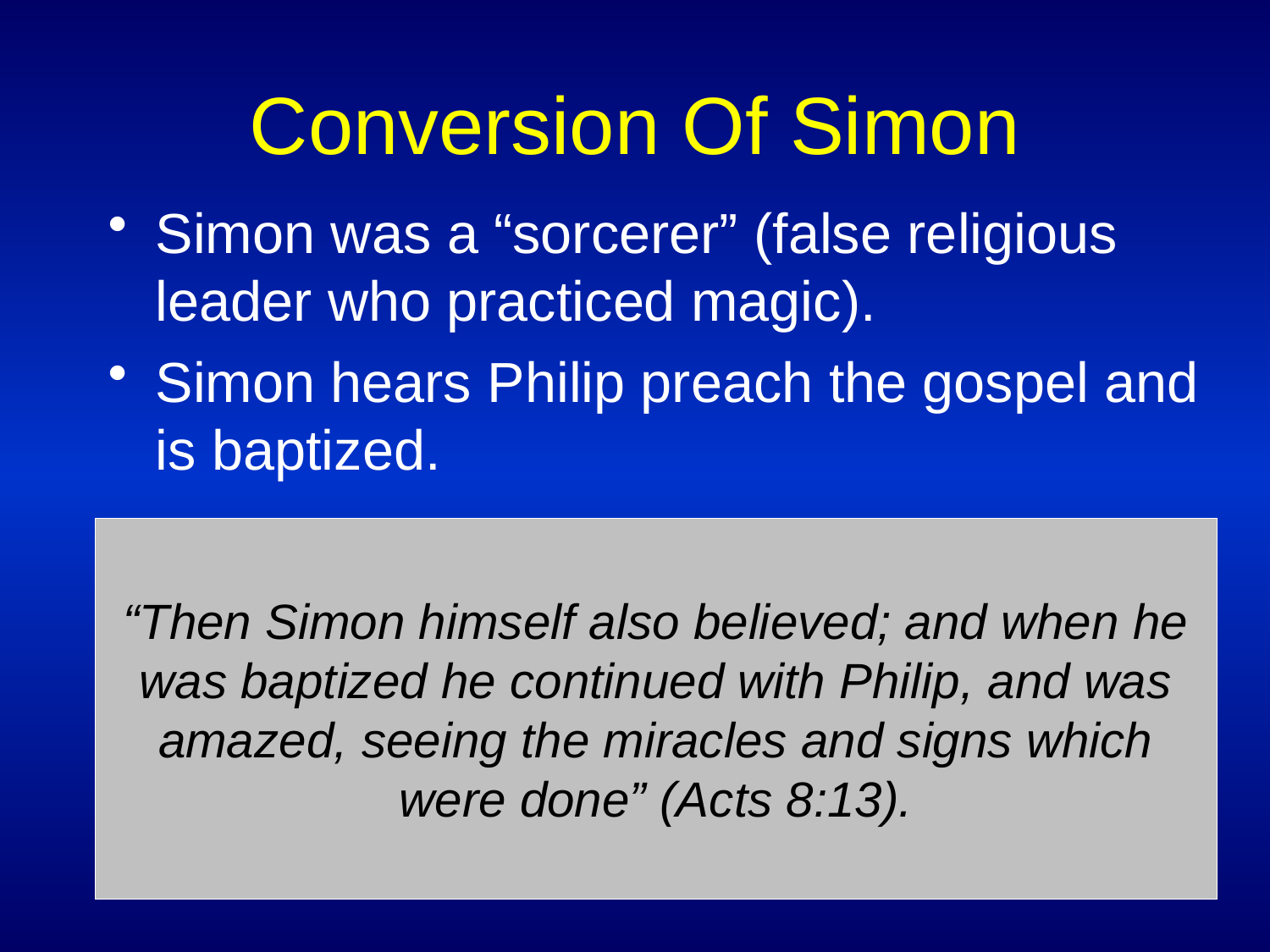

# Conversion Of Simon
Simon was a “sorcerer” (false religious leader who practiced magic).
Simon hears Philip preach the gospel and is baptized.

“Then Simon himself also believed; and when he was baptized he continued with Philip, and was amazed, seeing the miracles and signs which were done” (Acts 8:13).